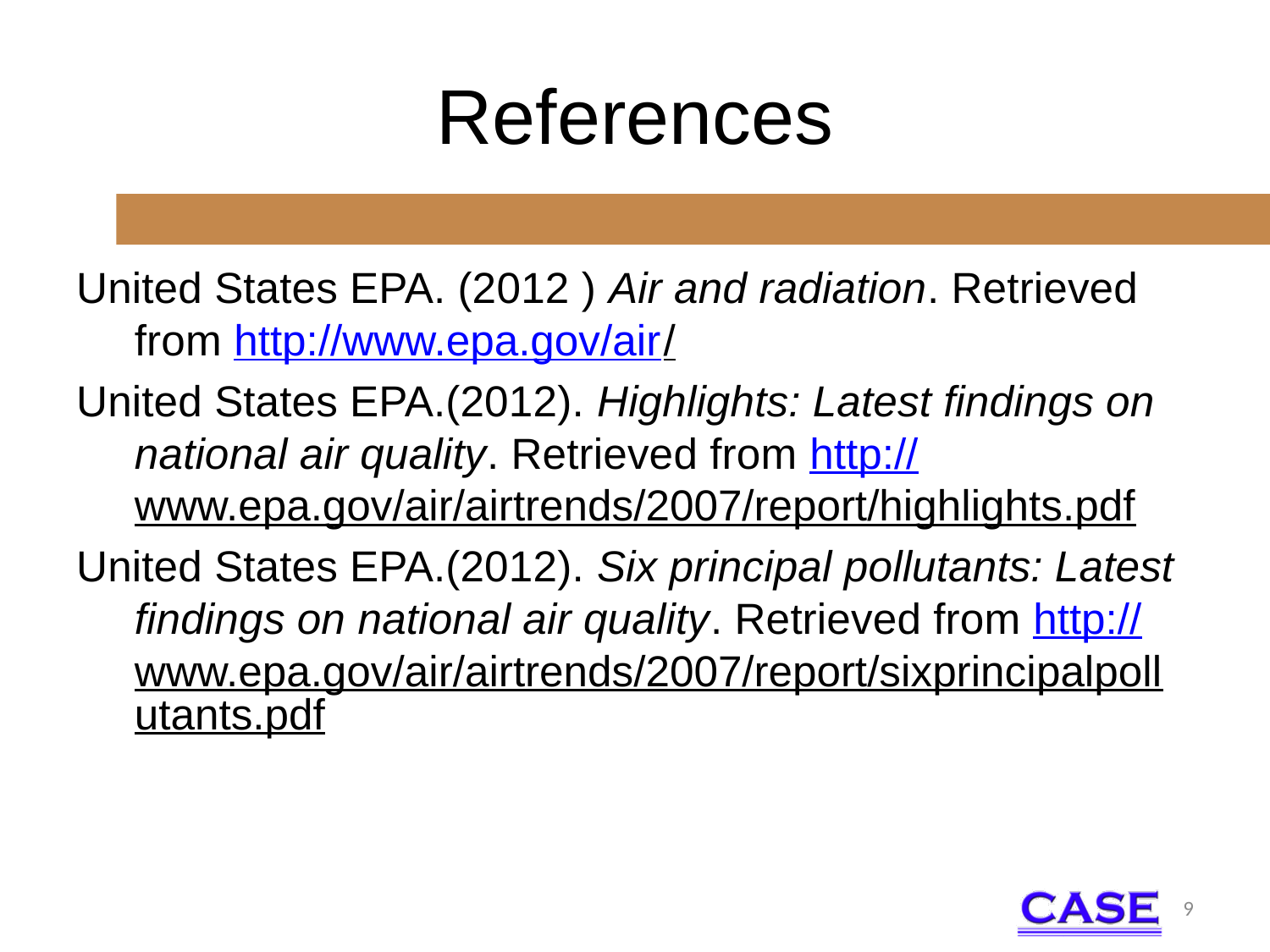

# References
United States EPA. (2012 ) Air and radiation. Retrieved from http://www.epa.gov/air/
United States EPA.(2012). Highlights: Latest findings on national air quality. Retrieved from http://www.epa.gov/air/airtrends/2007/report/highlights.pdf
United States EPA.(2012). Six principal pollutants: Latest findings on national air quality. Retrieved from http://www.epa.gov/air/airtrends/2007/report/sixprincipalpollutants.pdf

9